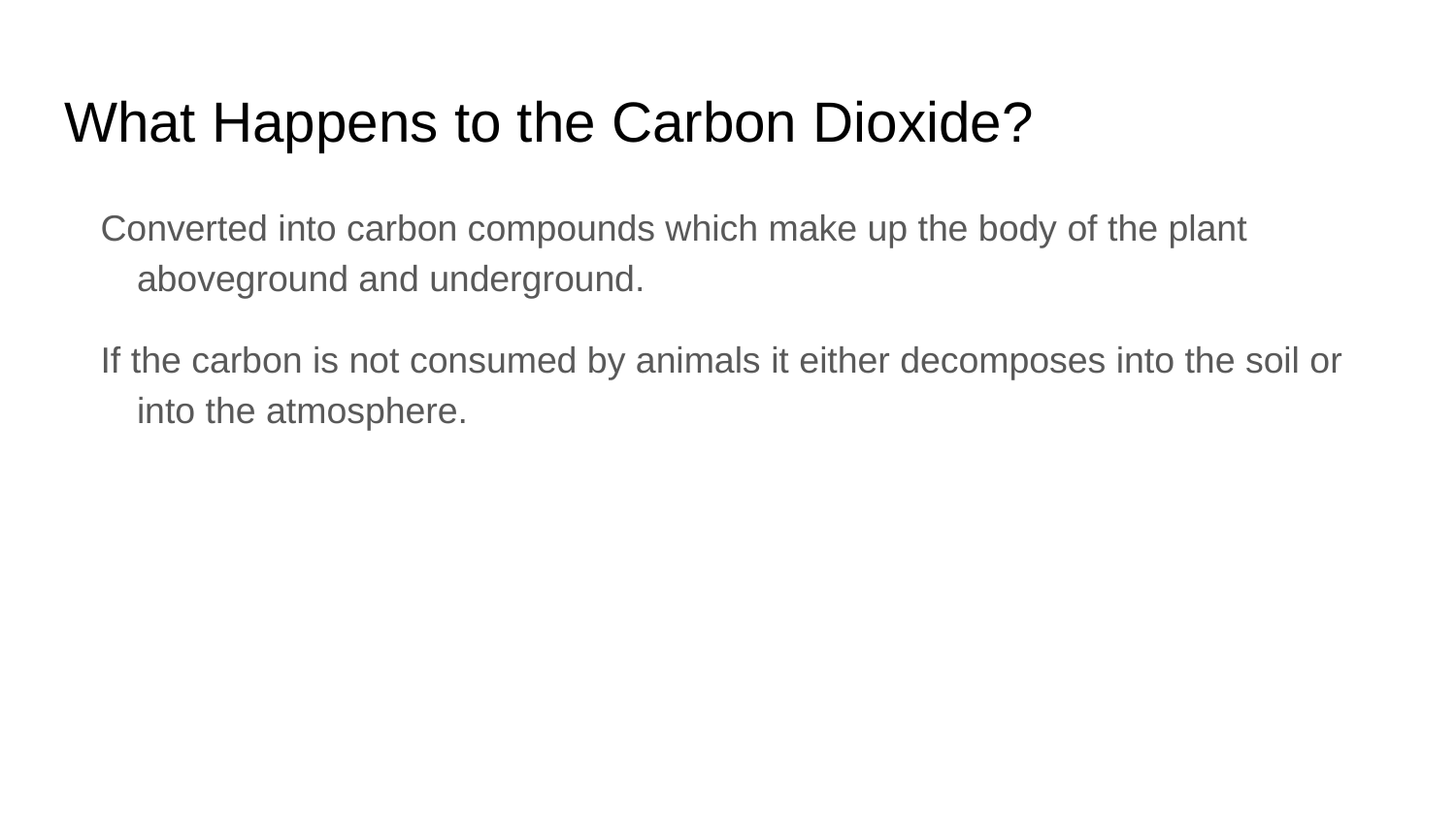

# What Happens to the Carbon Dioxide?
Converted into carbon compounds which make up the body of the plant aboveground and underground.
If the carbon is not consumed by animals it either decomposes into the soil or into the atmosphere.